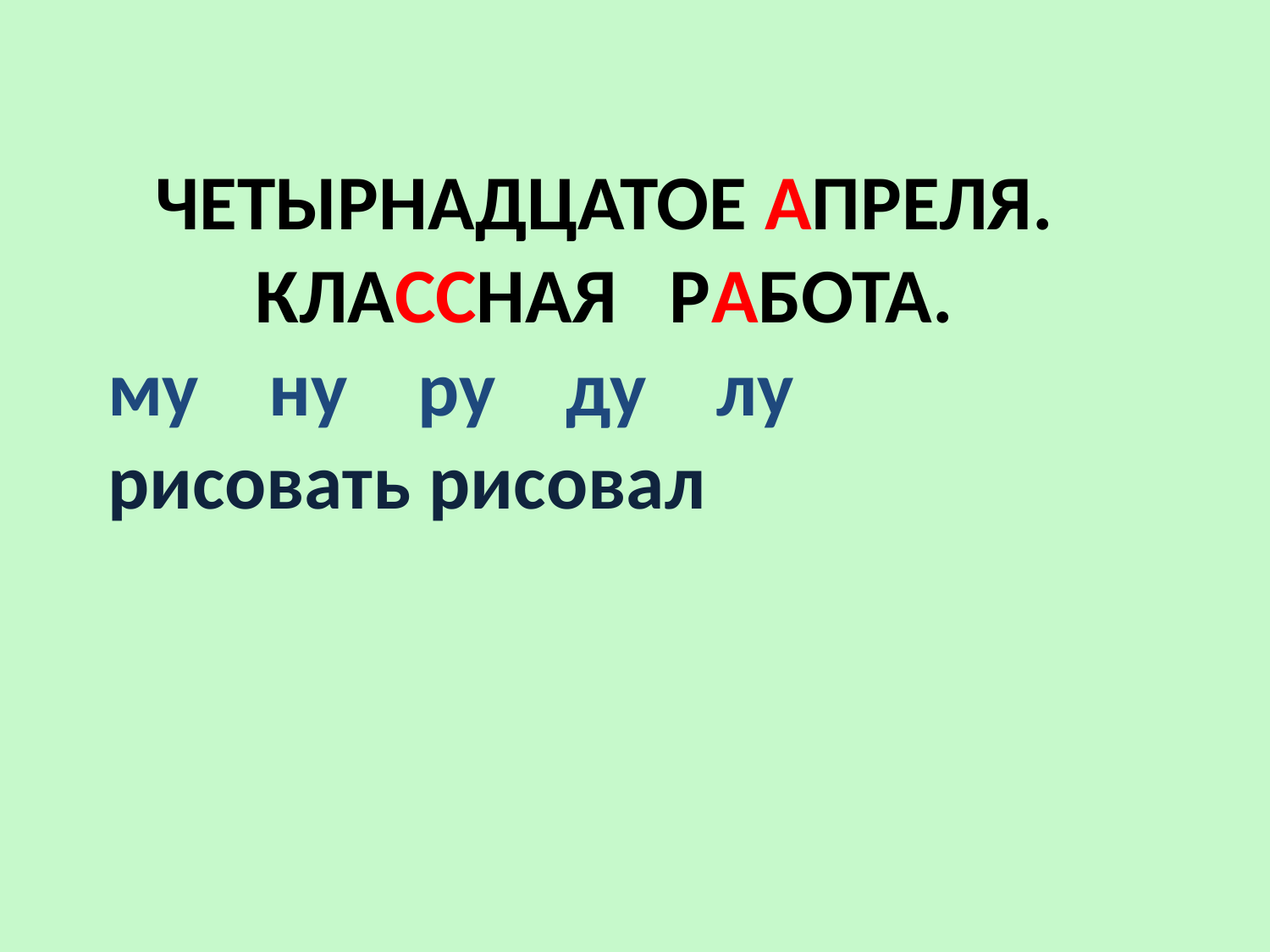

Четырнадцатое апреля.
Классная   работа.
му    ну    ру    ду    лу
рисовать рисовал